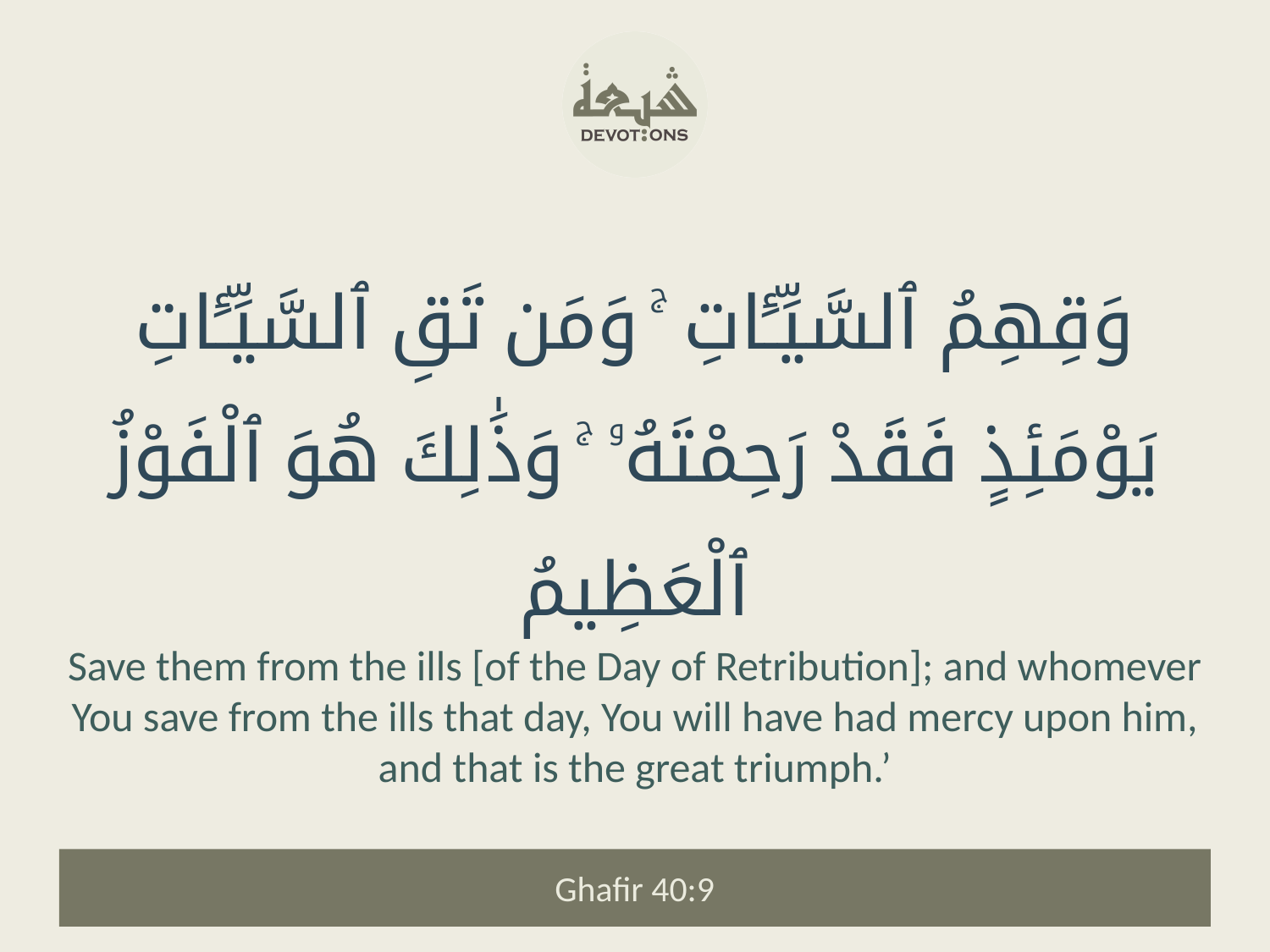

وَقِهِمُ ٱلسَّيِّـَٔاتِ ۚ وَمَن تَقِ ٱلسَّيِّـَٔاتِ يَوْمَئِذٍ فَقَدْ رَحِمْتَهُۥ ۚ وَذَٰلِكَ هُوَ ٱلْفَوْزُ ٱلْعَظِيمُ
Save them from the ills [of the Day of Retribution]; and whomever You save from the ills that day, You will have had mercy upon him, and that is the great triumph.’
Ghafir 40:9